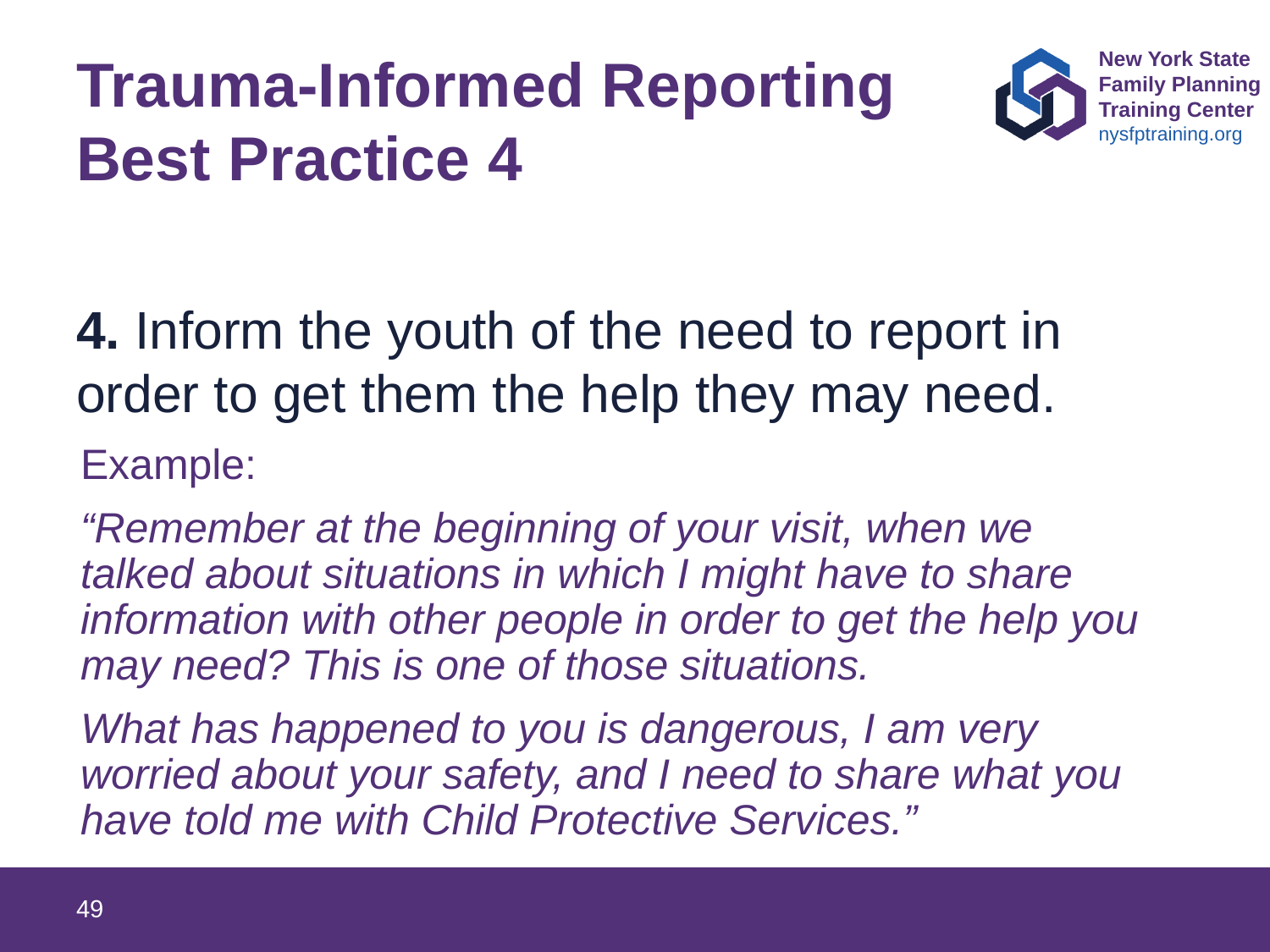

# Trauma-Informed Reporting Best Practice 4
4. Inform the youth of the need to report in order to get them the help they may need.
Example:
“Remember at the beginning of your visit, when we talked about situations in which I might have to share information with other people in order to get the help you may need? This is one of those situations.
What has happened to you is dangerous, I am very worried about your safety, and I need to share what you have told me with Child Protective Services.”
49